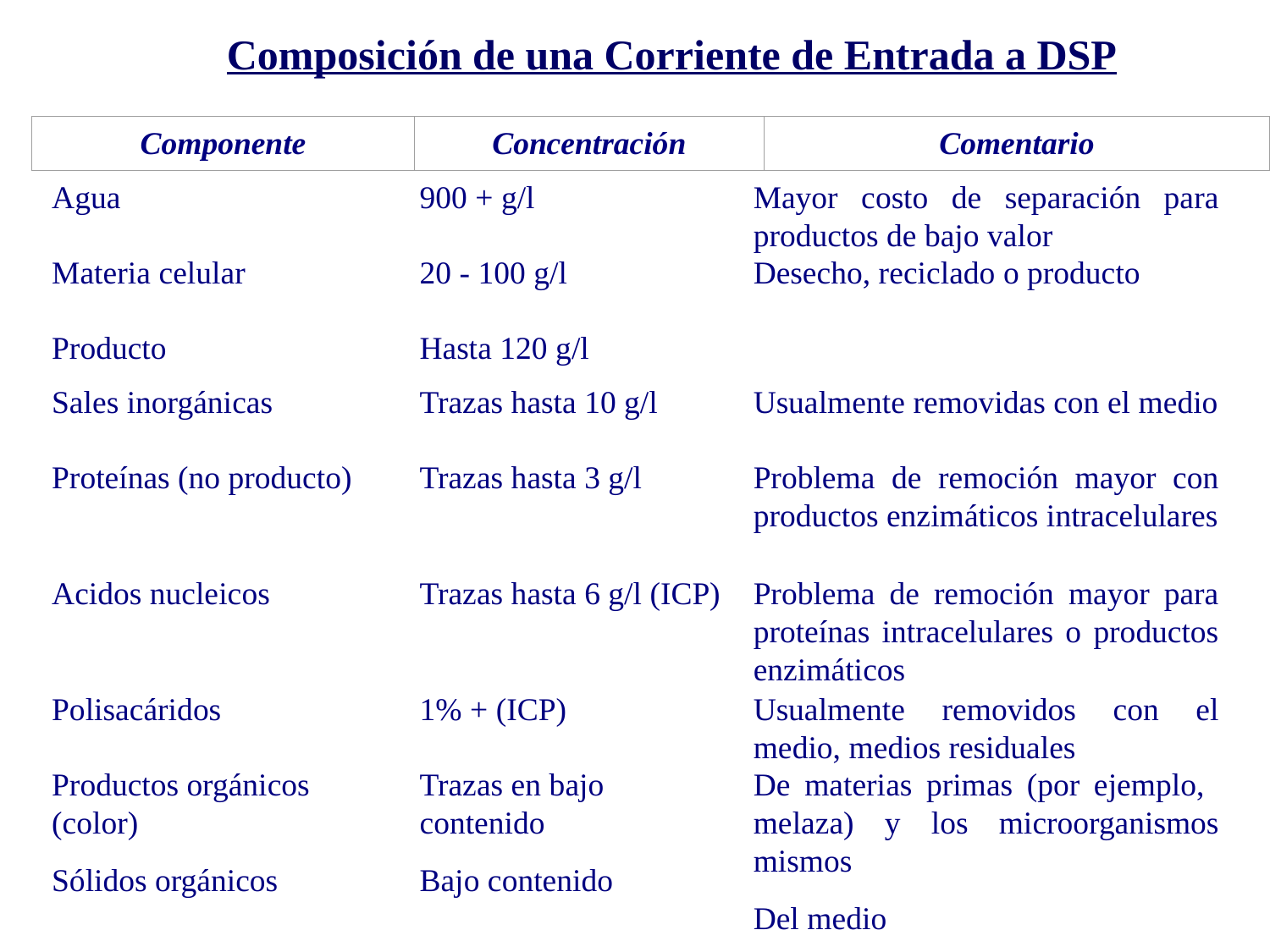

Composición de una Corriente de Entrada a DSP

Componente

Concentración

Comentario

Agua

900 + g/l

Mayor costo de separación para productos de bajo valor

Materia celular

20 - 100 g/l

Desecho, reciclado o producto
Producto

Hasta 120 g/l

Sales inorgánicas

Trazas hasta 10 g/l

Usualmente removidas con el medio

Proteínas (no producto)

Trazas hasta 3 g/l

Problema de remoción mayor con productos enzimáticos intracelulares

Acidos nucleicos

Trazas hasta 6 g/l (ICP)

Problema de remoción mayor para proteínas intracelulares o productos enzimáticos

Polisacáridos

1% + (ICP)

Usualmente removidos con el medio, medios residuales

Productos orgánicos (color)

Trazas en bajo contenido

De materias primas (por ejemplo,  melaza) y los microorganismos mismos

Sólidos orgánicos

Bajo contenido

Del medio